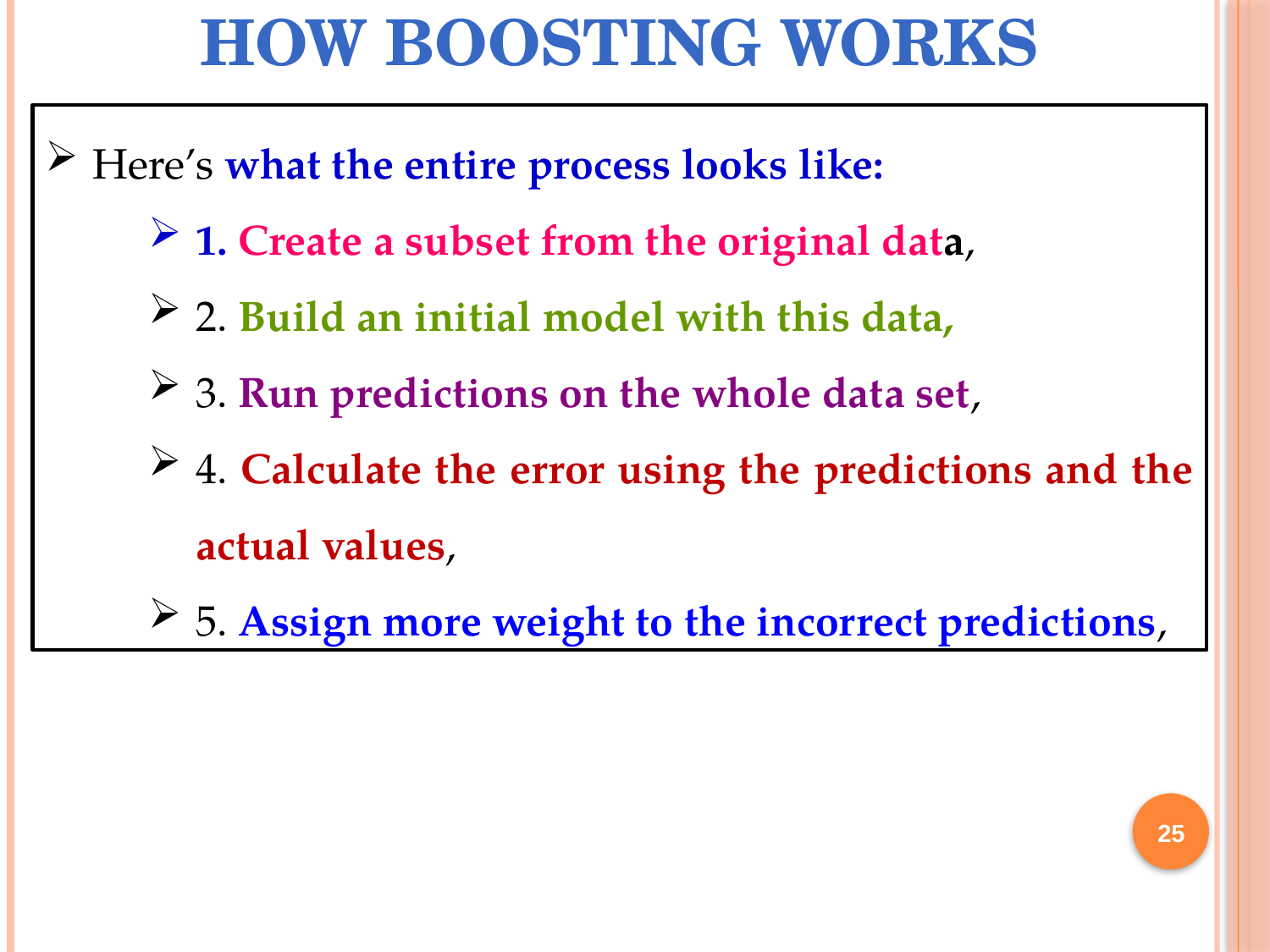

# How Boosting Works
Here’s what the entire process looks like:
1. Create a subset from the original data,
2. Build an initial model with this data,
3. Run predictions on the whole data set,
4. Calculate the error using the predictions and the actual values,
5. Assign more weight to the incorrect predictions,
25